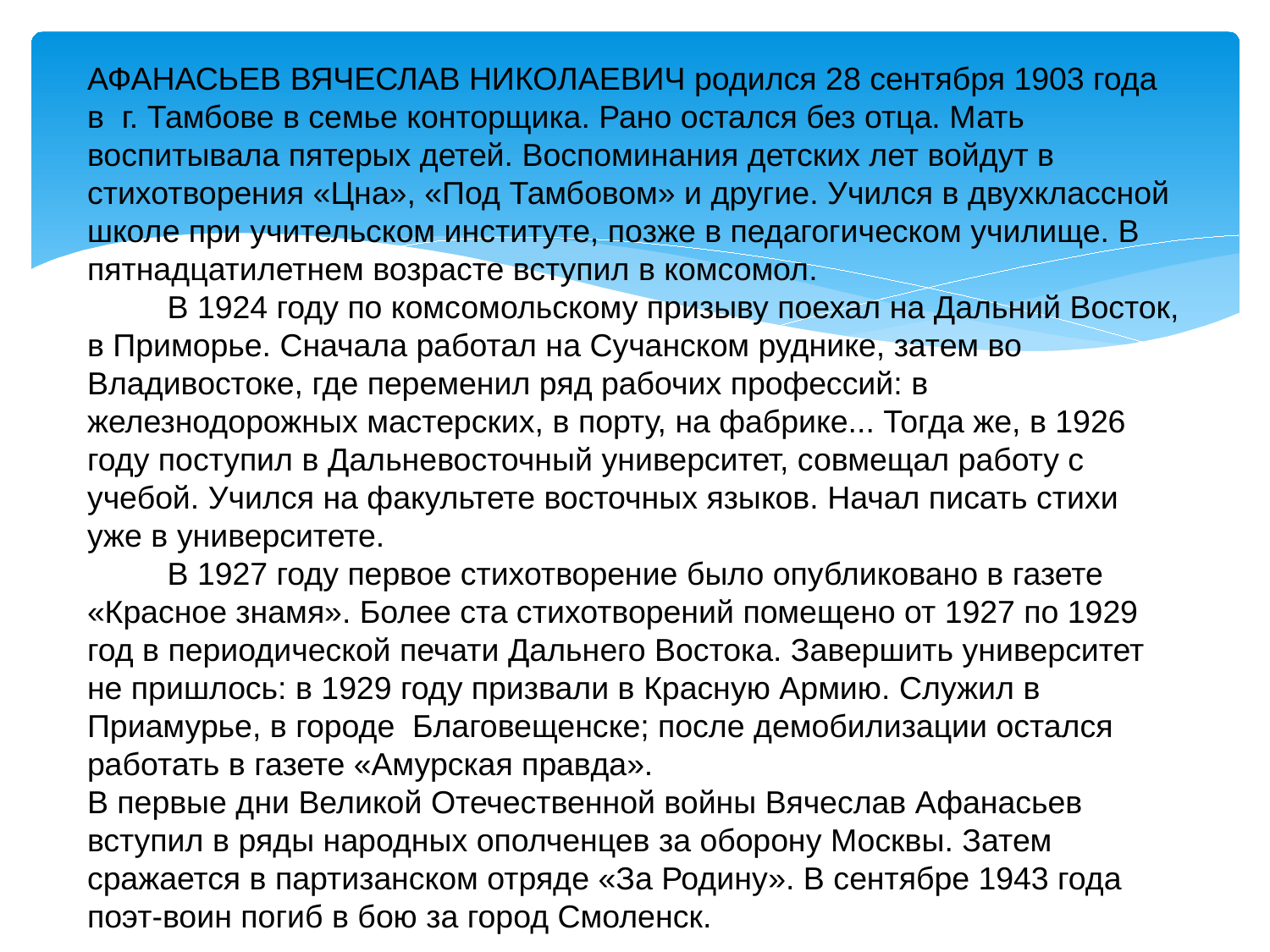

АФАНАСЬЕВ ВЯЧЕСЛАВ НИКОЛАЕВИЧ родился 28 сентября 1903 года в  г. Тамбове в семье конторщика. Рано остался без отца. Мать воспитывала пятерых детей. Воспоминания детских лет войдут в стихотворения «Цна», «Под Тамбовом» и другие. Учился в двухклассной школе при учительском институте, позже в педагогическом училище. В пятнадцатилетнем возрасте вступил в комсомол.
         В 1924 году по комсомольскому призыву поехал на Дальний Восток, в Приморье. Сначала работал на Сучанском руднике, затем во Владивостоке, где переменил ряд рабочих профессий: в железнодорожных мастерских, в порту, на фабрике... Тогда же, в 1926 году поступил в Дальневосточный университет, совмещал работу с учебой. Учился на факультете восточных языков. Начал писать стихи уже в университете.
         В 1927 году первое стихотворение было опубликовано в газете «Красное знамя». Более ста стихотворений помещено от 1927 по 1929 год в периодической печати Дальнего Востока. Завершить университет не пришлось: в 1929 году призвали в Красную Армию. Служил в Приамурье, в городе  Благовещенске; после демобилизации остался работать в газете «Амурская правда».
В первые дни Великой Отечественной войны Вячеслав Афанасьев вступил в ряды народных ополченцев за оборону Москвы. Затем сражается в партизанском отряде «За Родину». В сентябре 1943 года поэт-воин погиб в бою за город Смоленск.